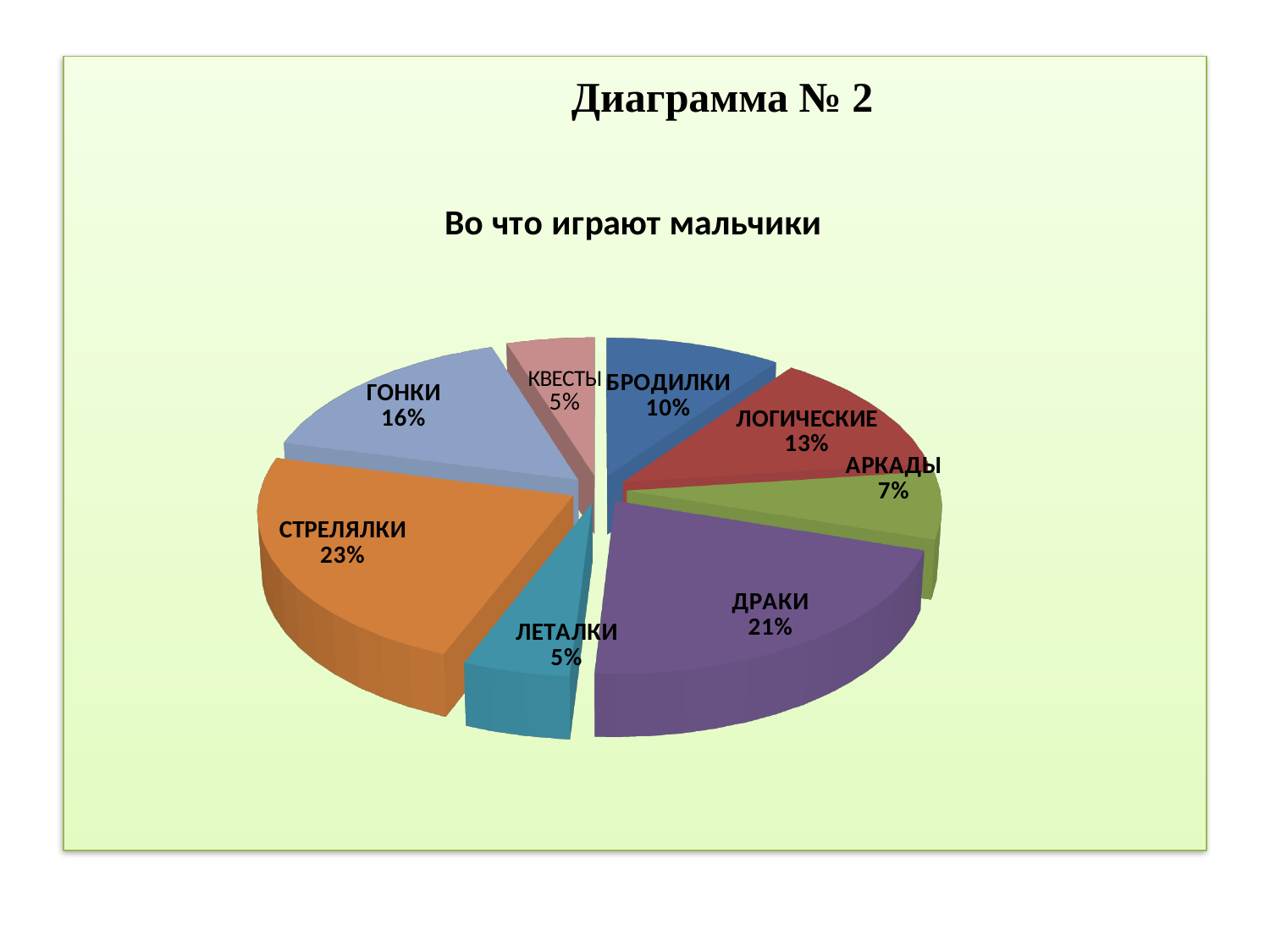

Диаграмма № 2

[unsupported chart]

[unsupported chart]